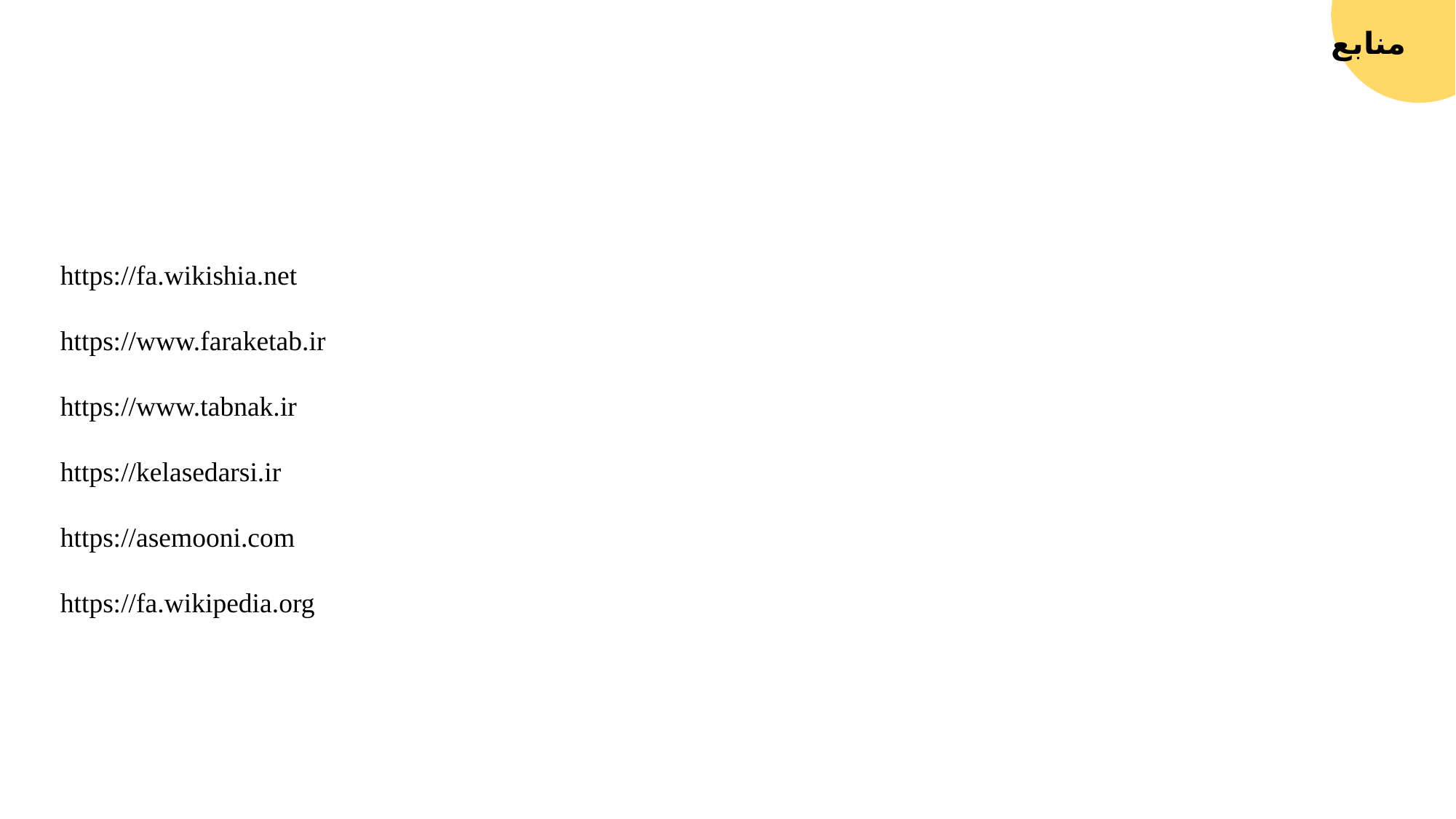

منابع
https://fa.wikishia.net
https://www.faraketab.ir
https://www.tabnak.ir
https://kelasedarsi.ir
https://asemooni.com
https://fa.wikipedia.org